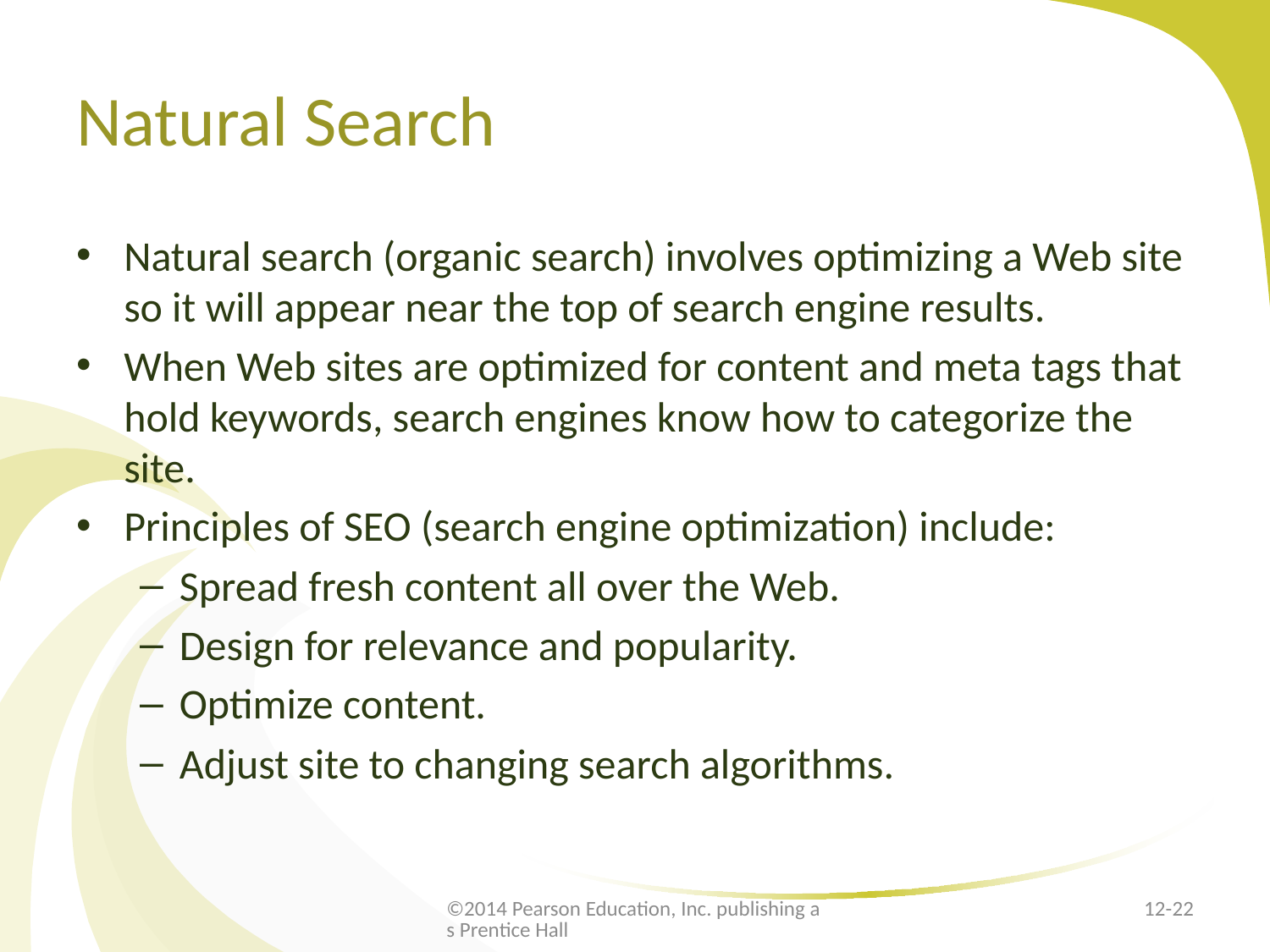

# Natural Search
Natural search (organic search) involves optimizing a Web site so it will appear near the top of search engine results.
When Web sites are optimized for content and meta tags that hold keywords, search engines know how to categorize the site.
Principles of SEO (search engine optimization) include:
Spread fresh content all over the Web.
Design for relevance and popularity.
Optimize content.
Adjust site to changing search algorithms.

©2014 Pearson Education, Inc. publishing as Prentice Hall
12-22